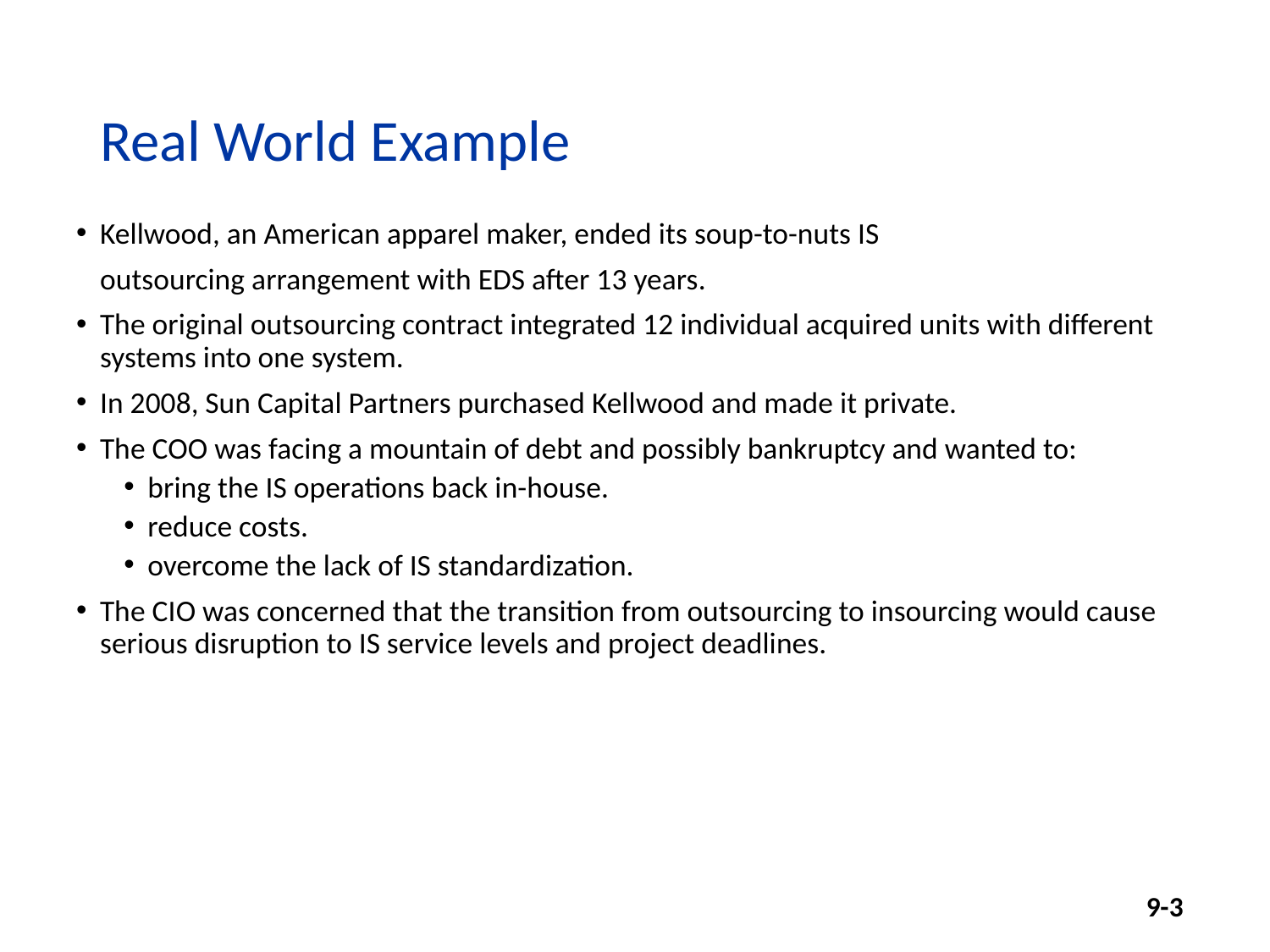

# Real World Example
Kellwood, an American apparel maker, ended its soup-to-nuts IS
	outsourcing arrangement with EDS after 13 years.
The original outsourcing contract integrated 12 individual acquired units with different systems into one system.
In 2008, Sun Capital Partners purchased Kellwood and made it private.
The COO was facing a mountain of debt and possibly bankruptcy and wanted to:
bring the IS operations back in-house.
reduce costs.
overcome the lack of IS standardization.
The CIO was concerned that the transition from outsourcing to insourcing would cause serious disruption to IS service levels and project deadlines.